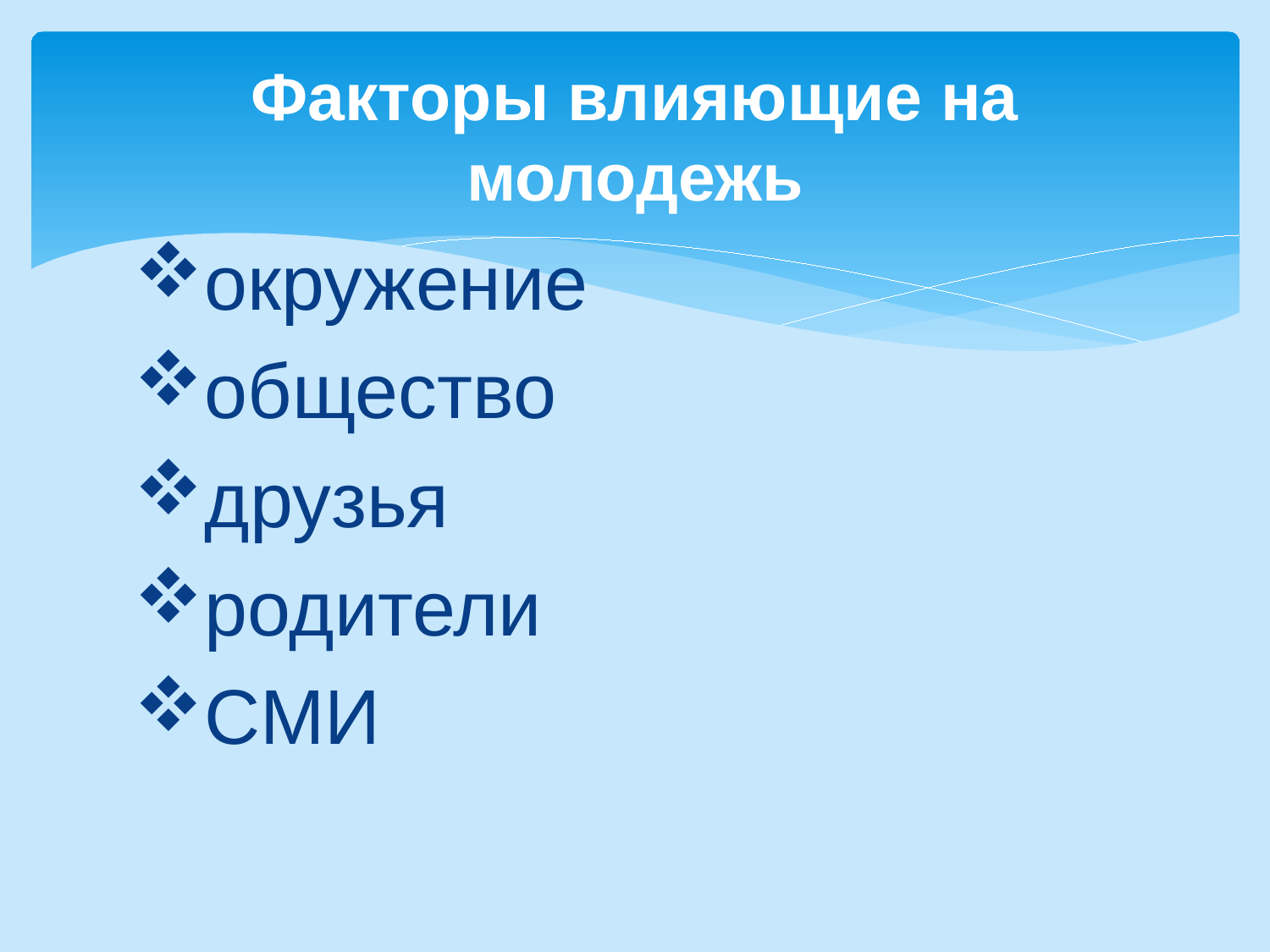

# Факторы влияющие на молодежь
окружение
общество
друзья
родители
СМИ